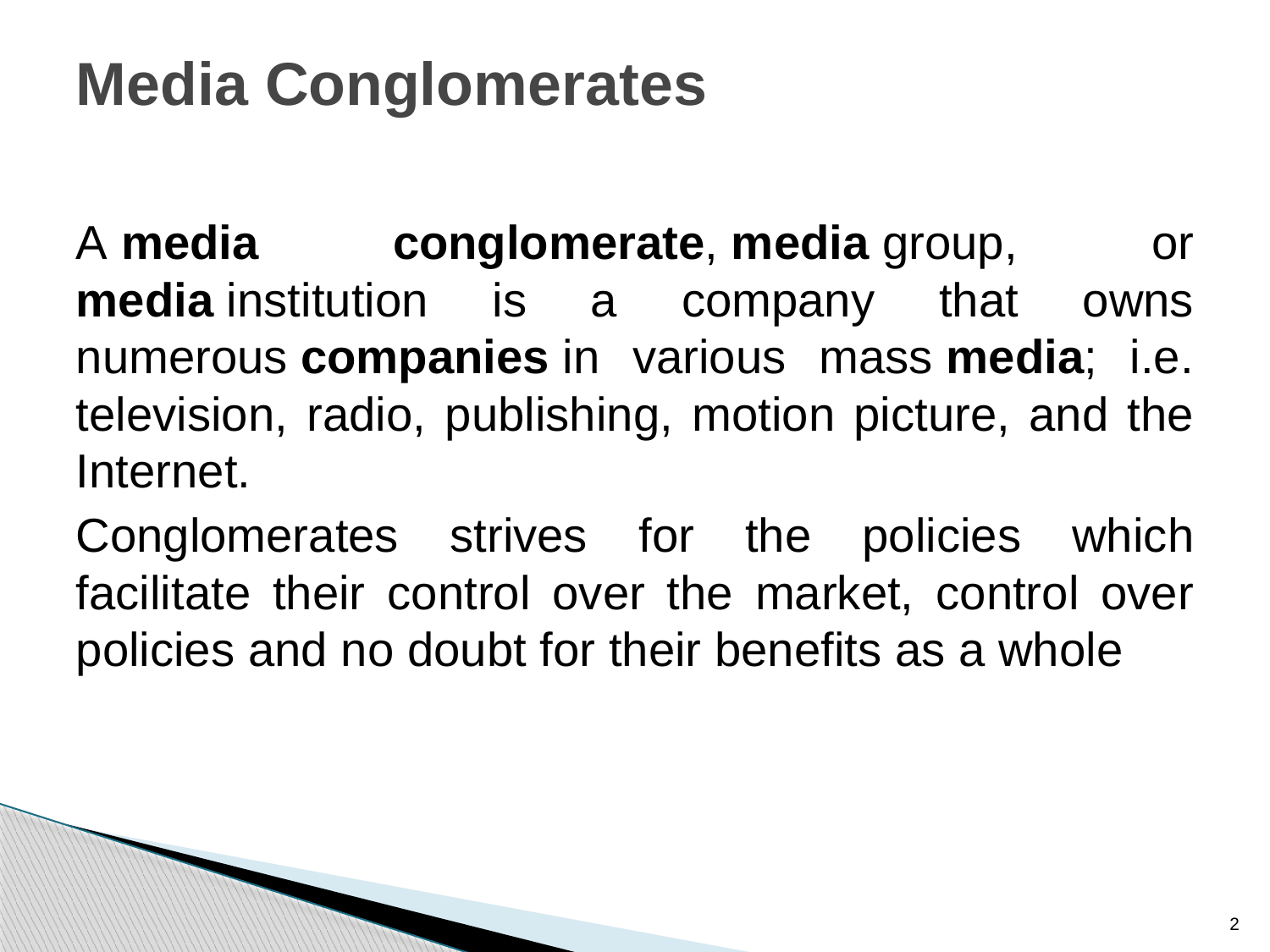

# Media Conglomerates
A media conglomerate, media group, or media institution is a company that owns numerous companies in various mass media; i.e. television, radio, publishing, motion picture, and the Internet.
Conglomerates strives for the policies which facilitate their control over the market, control over policies and no doubt for their benefits as a whole
2